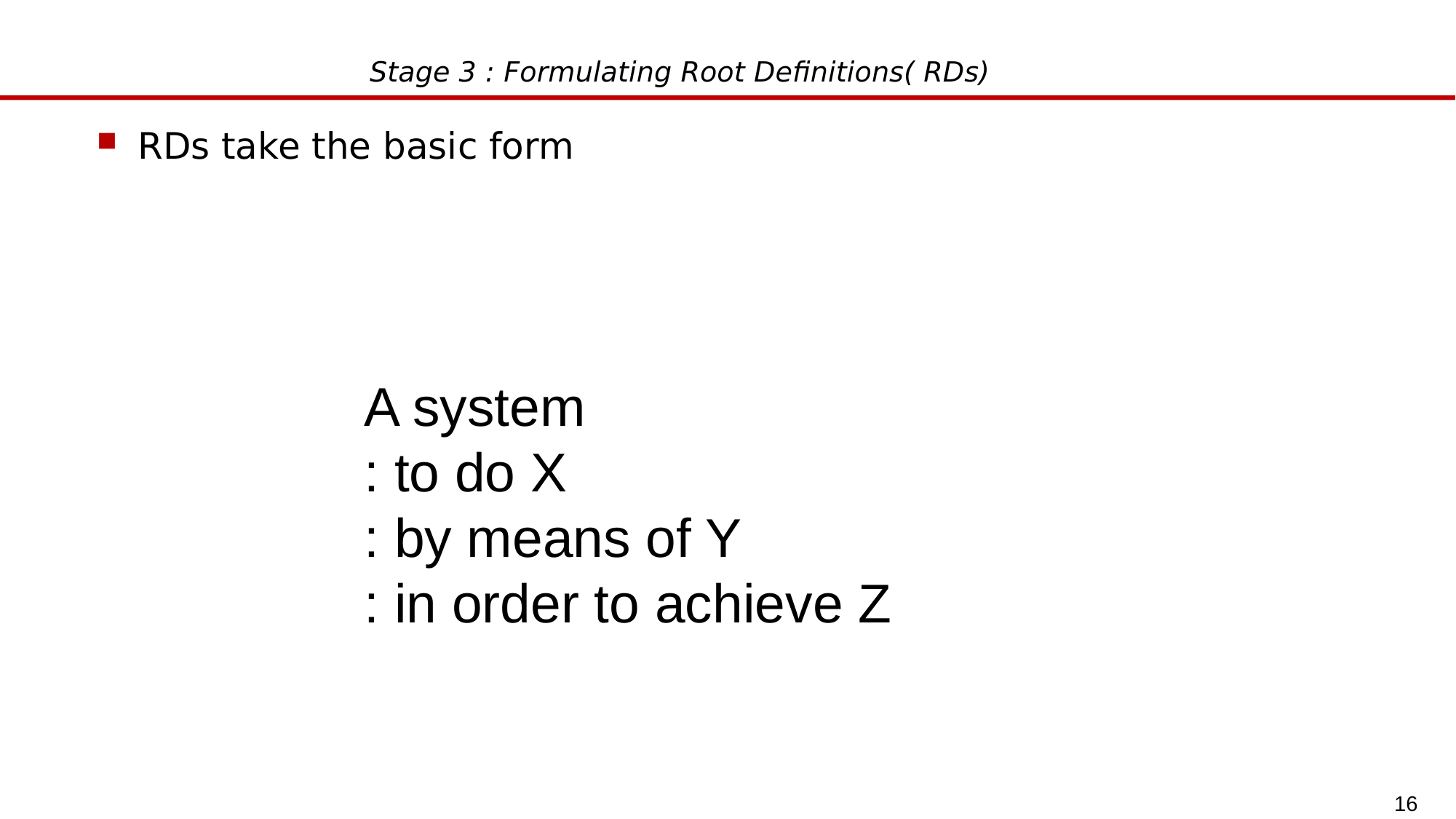

# Stage 3 : Formulating Root Definitions( RDs)
RDs take the basic form
A system
: to do X
: by means of Y
: in order to achieve Z
16